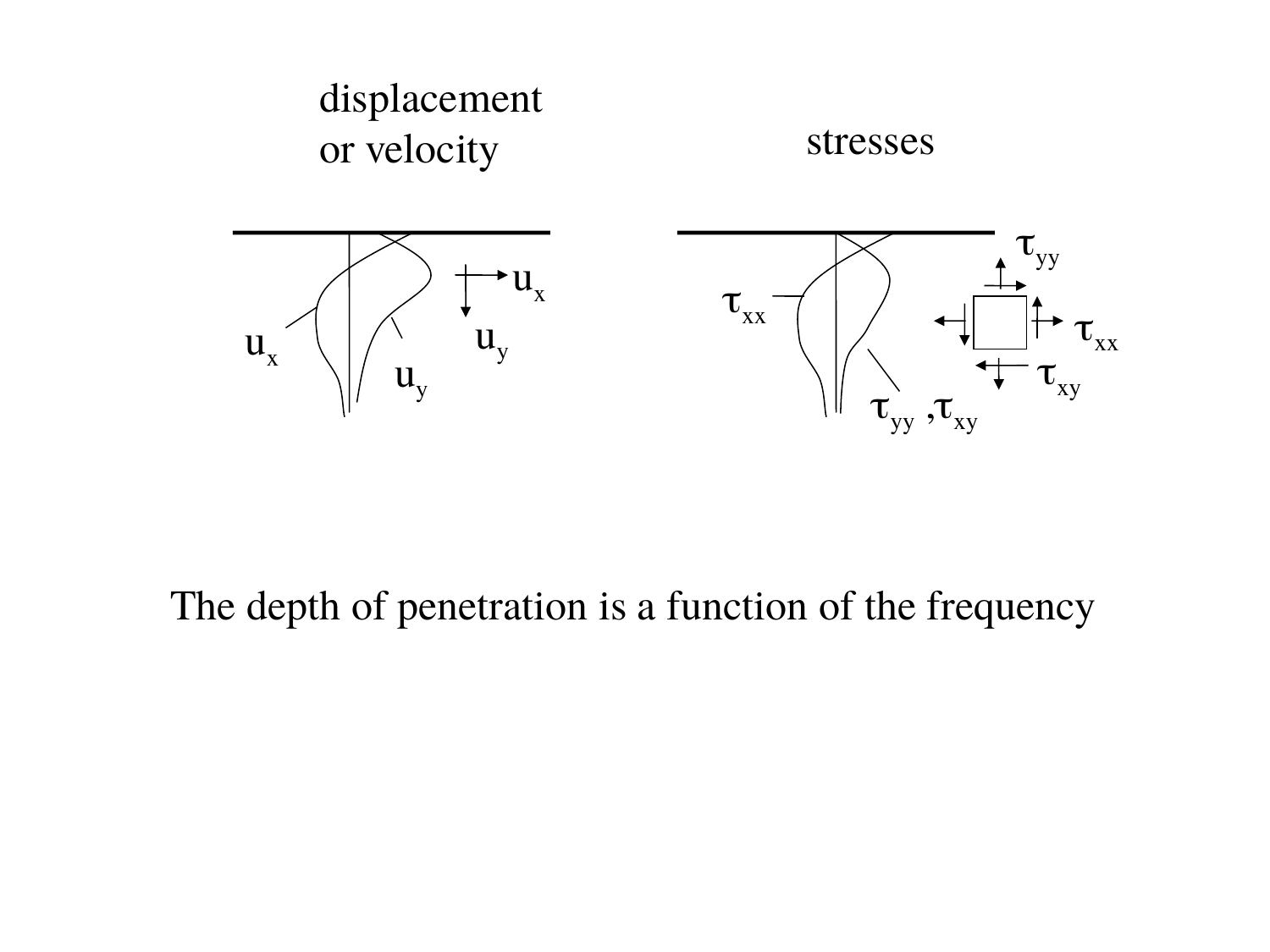

displacement
or velocity
stresses
τyy

ux

τxx

τxx

uy

ux

τxy
uy

τyy ,
τxy
The depth of penetration is a function of the frequency